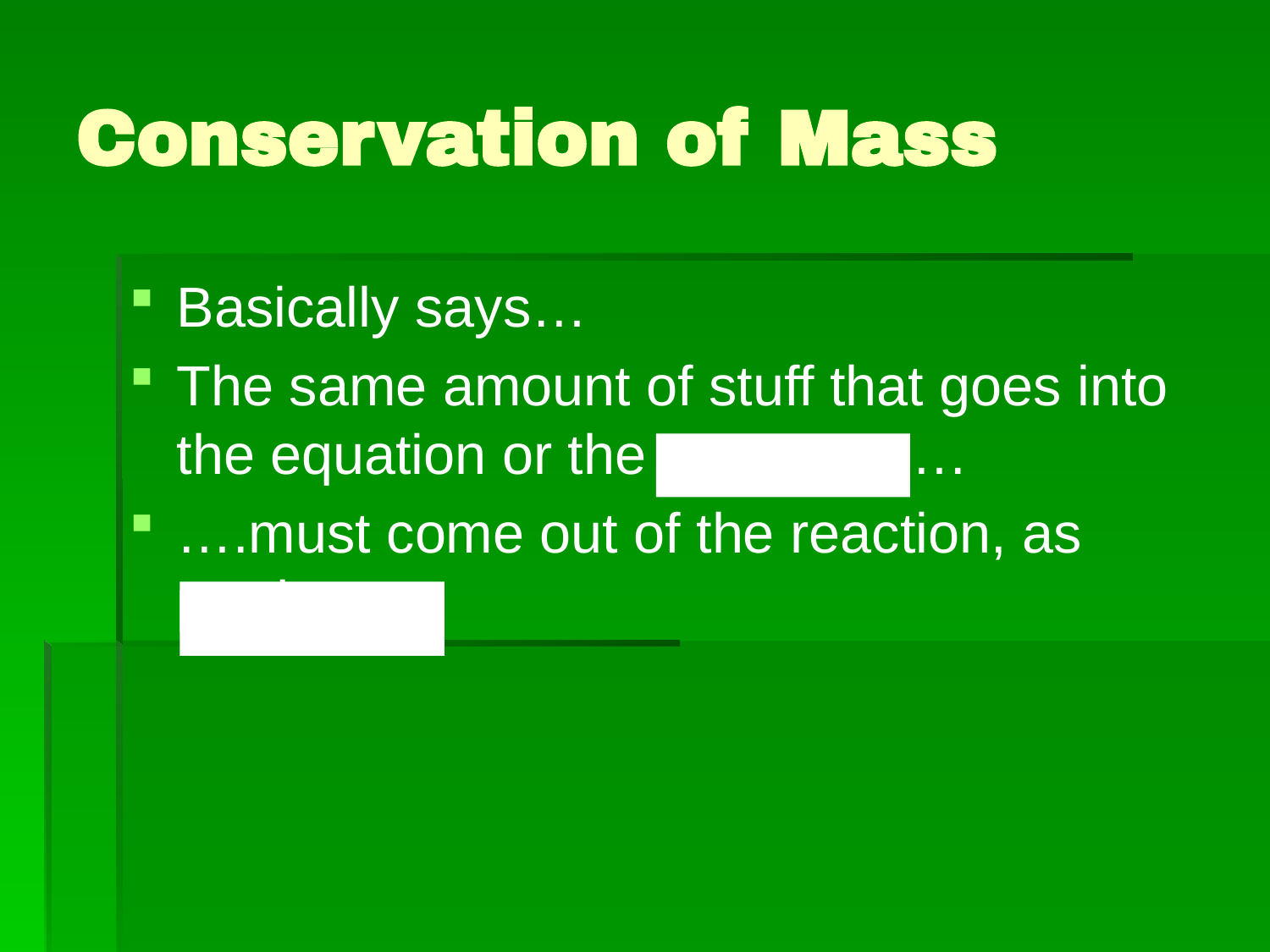

# Conservation of Mass
Basically says…
The same amount of stuff that goes into the equation or the reactants….
….must come out of the reaction, as products